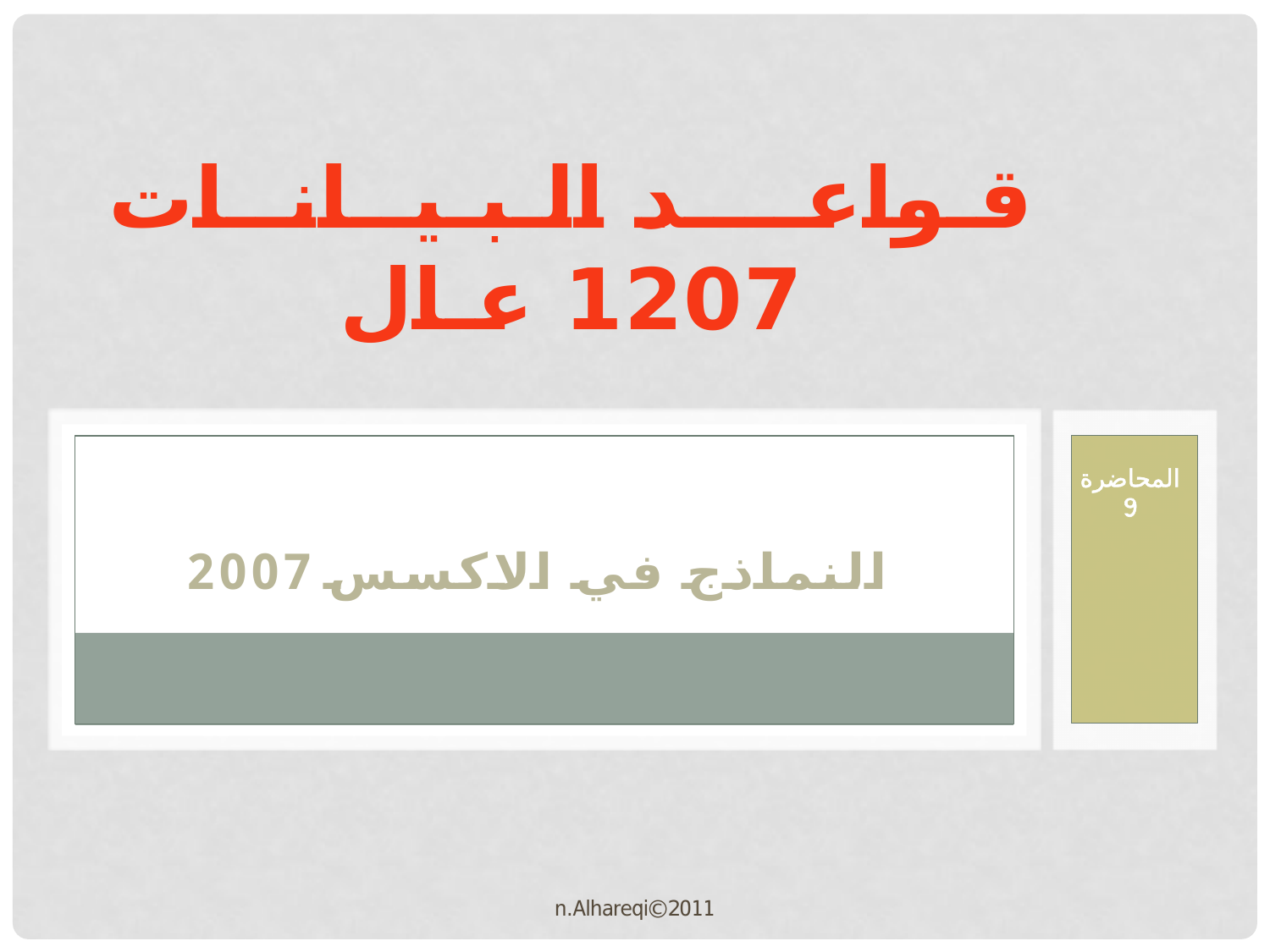

قـواعــــد الـبـيــانــات
1207 عـال
النماذج في الاكسس 2007
المحاضرة 9

n.Alhareqi©2011